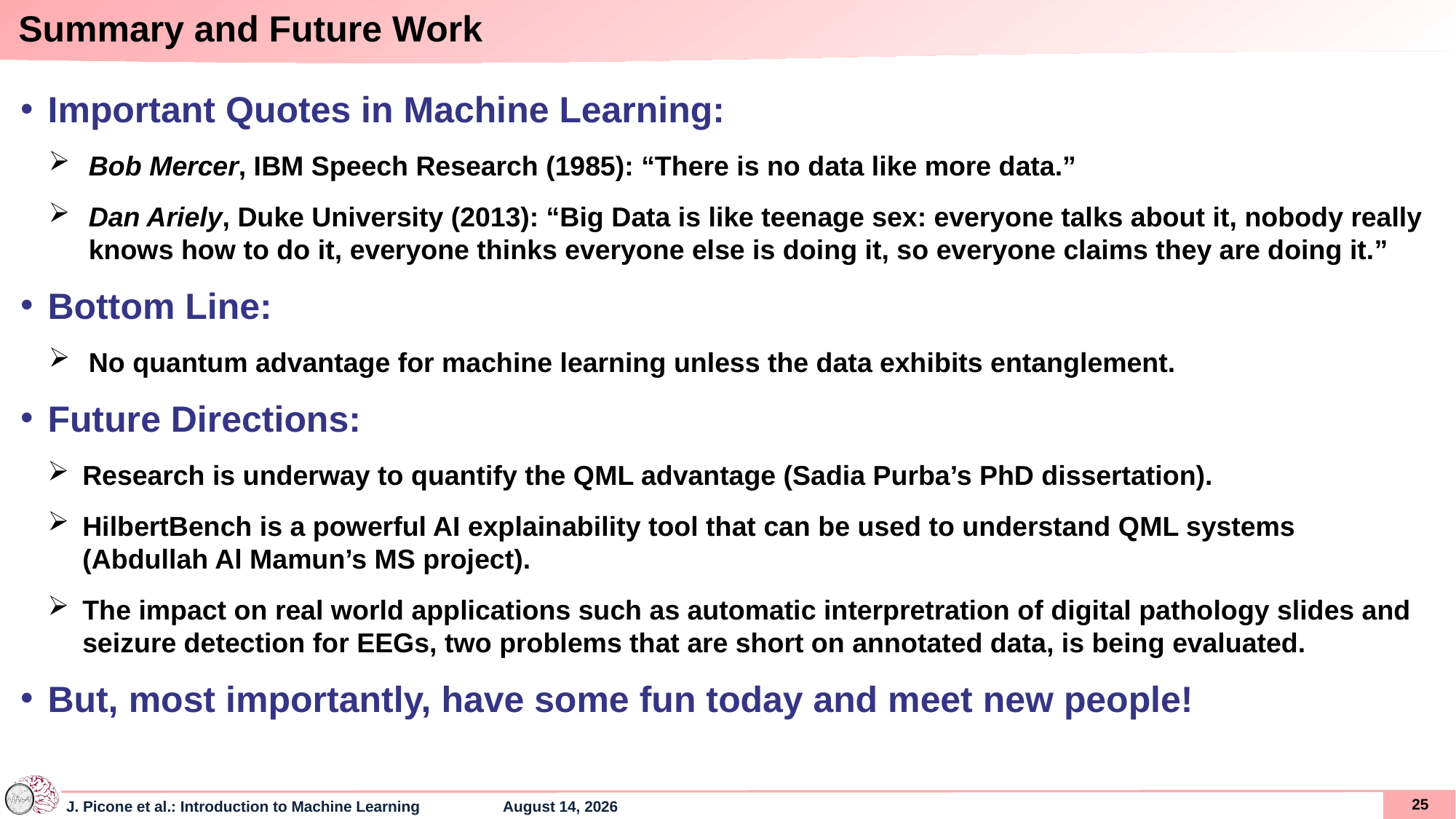

# Summary and Future Work
Important Quotes in Machine Learning:
Bob Mercer, IBM Speech Research (1985): “There is no data like more data.”
Dan Ariely, Duke University (2013): “Big Data is like teenage sex: everyone talks about it, nobody really knows how to do it, everyone thinks everyone else is doing it, so everyone claims they are doing it.”
Bottom Line:
No quantum advantage for machine learning unless the data exhibits entanglement.
Future Directions:
Research is underway to quantify the QML advantage (Sadia Purba’s PhD dissertation).
HilbertBench is a powerful AI explainability tool that can be used to understand QML systems
(Abdullah Al Mamun’s MS project).
The impact on real world applications such as automatic interpretration of digital pathology slides and seizure detection for EEGs, two problems that are short on annotated data, is being evaluated.
But, most importantly, have some fun today and meet new people!